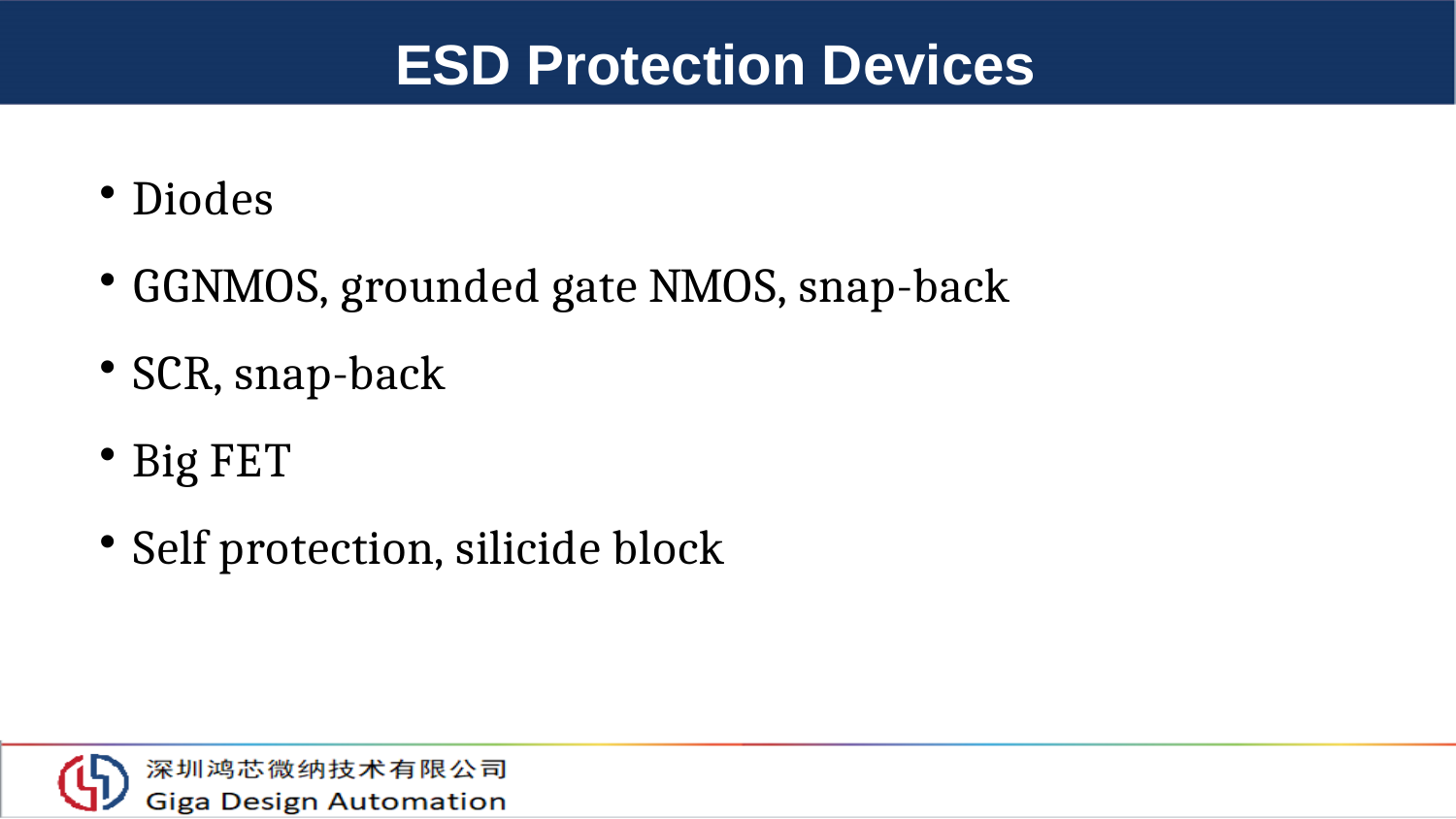

ESD Protection Devices
 Diodes
 GGNMOS, grounded gate NMOS, snap-back
 SCR, snap-back
 Big FET
 Self protection, silicide block